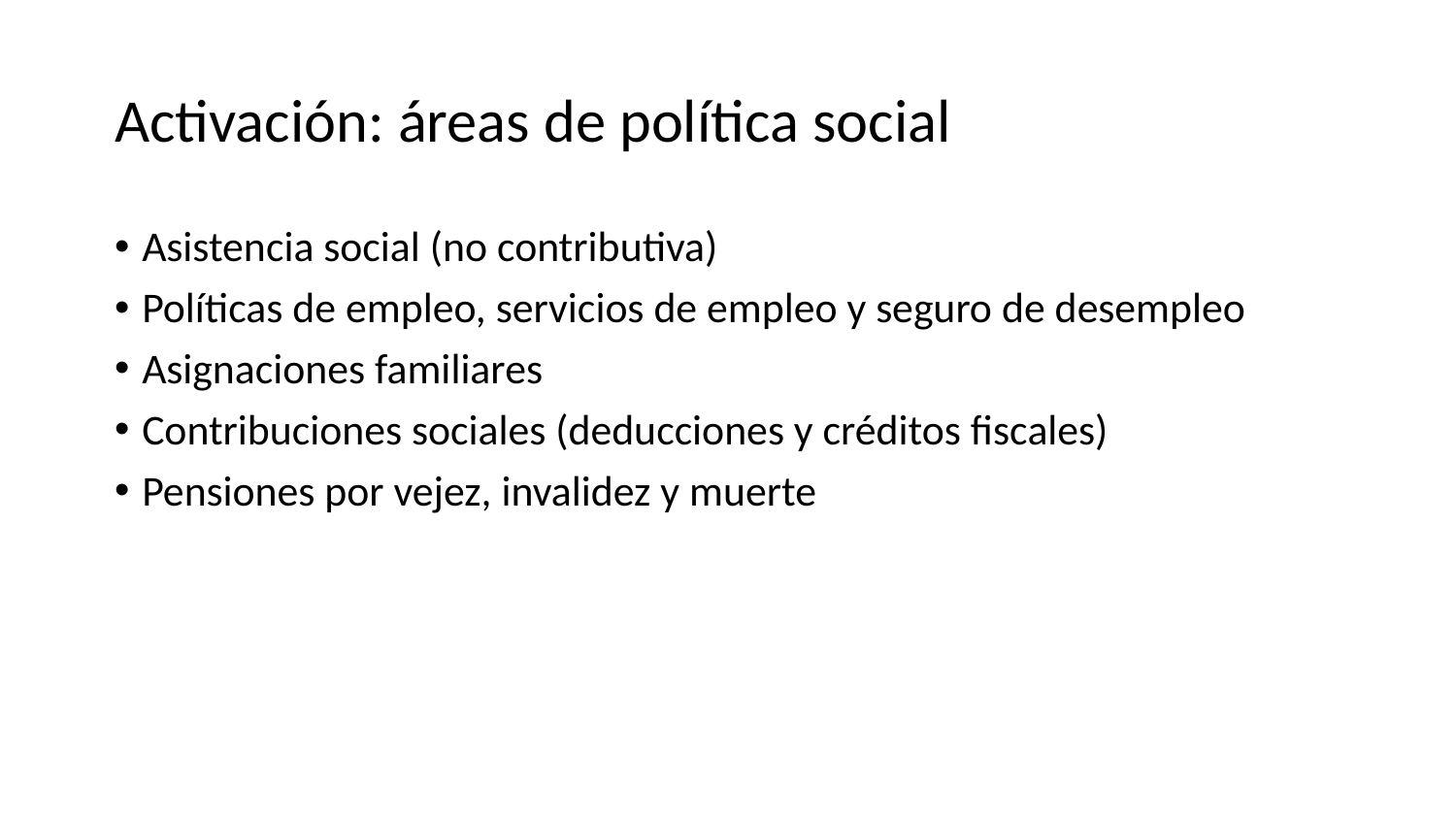

# Activación: áreas de política social
Asistencia social (no contributiva)
Políticas de empleo, servicios de empleo y seguro de desempleo
Asignaciones familiares
Contribuciones sociales (deducciones y créditos fiscales)
Pensiones por vejez, invalidez y muerte